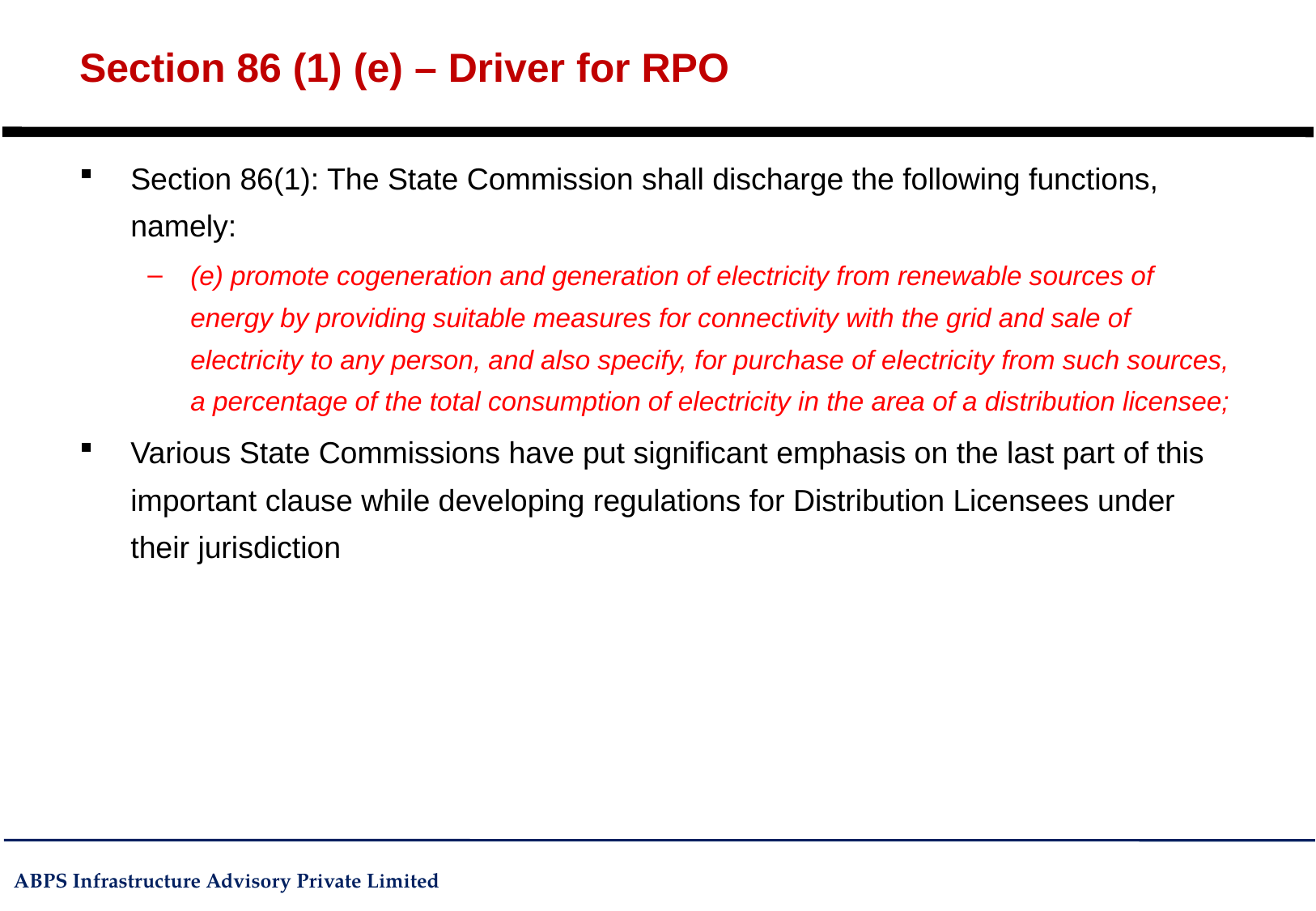

# Section 86 (1) (e) – Driver for RPO
Section 86(1): The State Commission shall discharge the following functions, namely:
(e) promote cogeneration and generation of electricity from renewable sources of energy by providing suitable measures for connectivity with the grid and sale of electricity to any person, and also specify, for purchase of electricity from such sources, a percentage of the total consumption of electricity in the area of a distribution licensee;
Various State Commissions have put significant emphasis on the last part of this important clause while developing regulations for Distribution Licensees under their jurisdiction